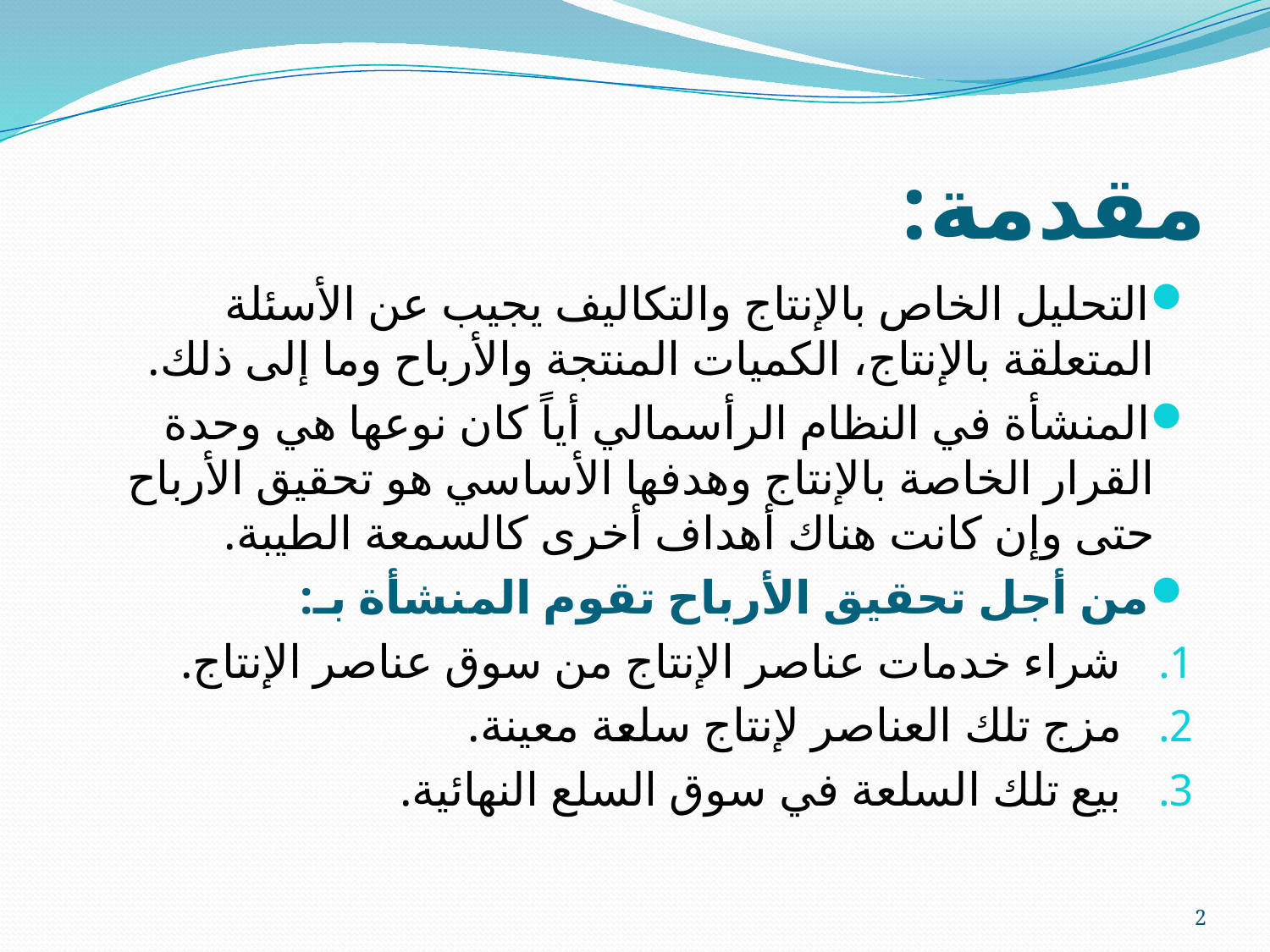

# مقدمة:
التحليل الخاص بالإنتاج والتكاليف يجيب عن الأسئلة المتعلقة بالإنتاج، الكميات المنتجة والأرباح وما إلى ذلك.
المنشأة في النظام الرأسمالي أياً كان نوعها هي وحدة القرار الخاصة بالإنتاج وهدفها الأساسي هو تحقيق الأرباح حتى وإن كانت هناك أهداف أخرى كالسمعة الطيبة.
من أجل تحقيق الأرباح تقوم المنشأة بـ:
شراء خدمات عناصر الإنتاج من سوق عناصر الإنتاج.
مزج تلك العناصر لإنتاج سلعة معينة.
بيع تلك السلعة في سوق السلع النهائية.
2